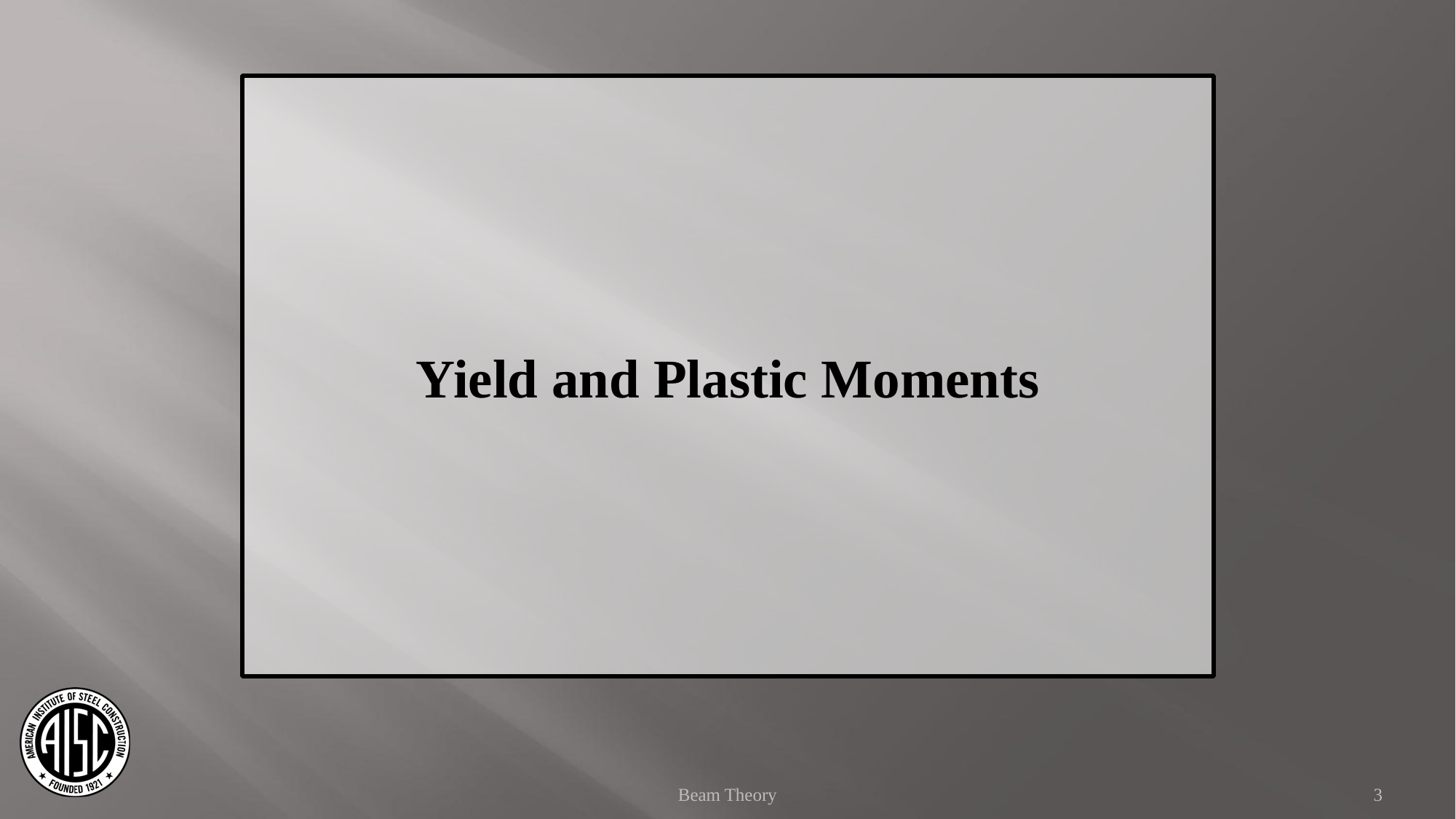

Yield and Plastic Moments
Beam Theory
3